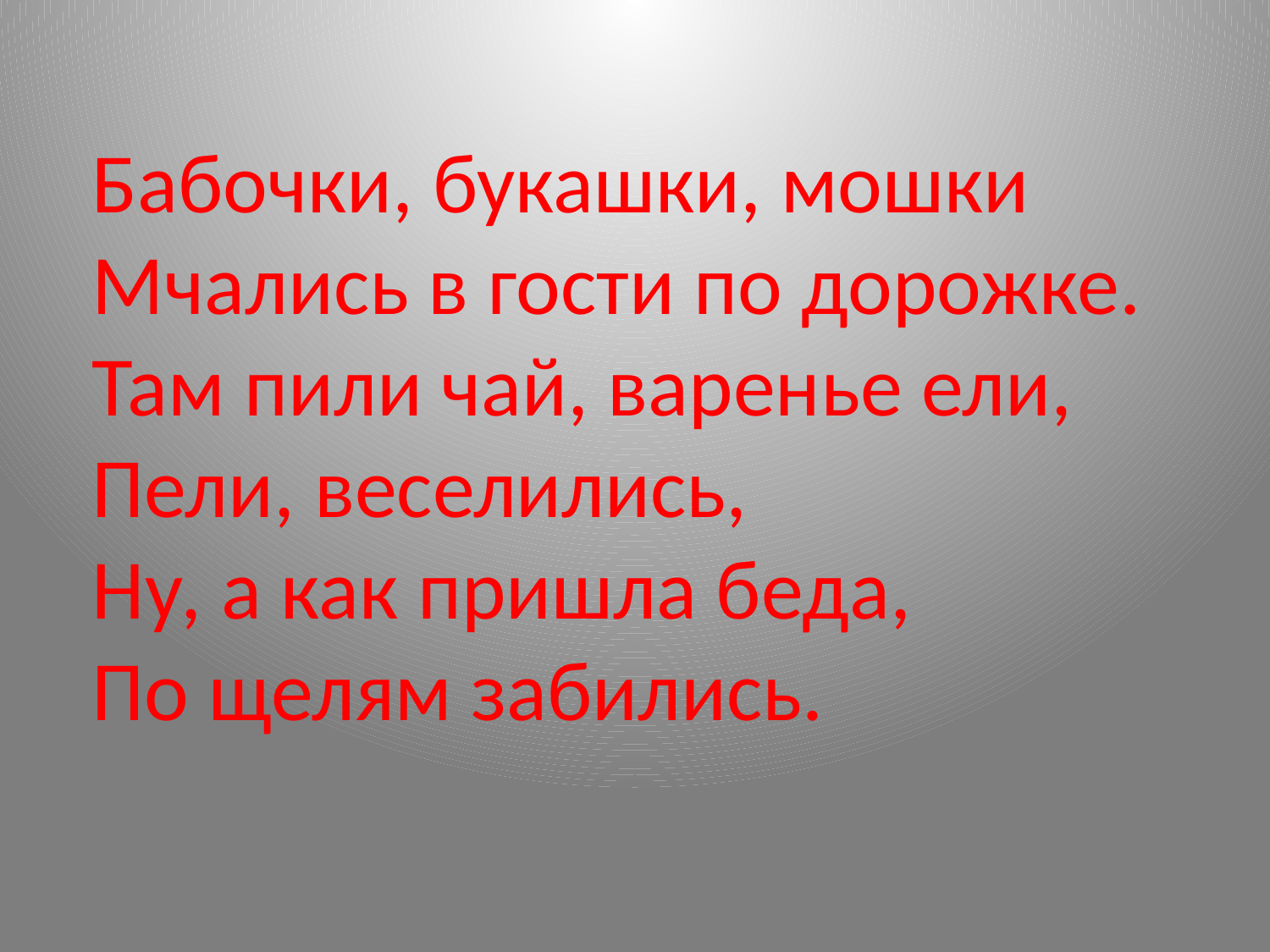

Бабочки, букашки, мошки
Мчались в гости по дорожке.
Там пили чай, варенье ели,
Пели, веселились,
Ну, а как пришла беда,
По щелям забились.